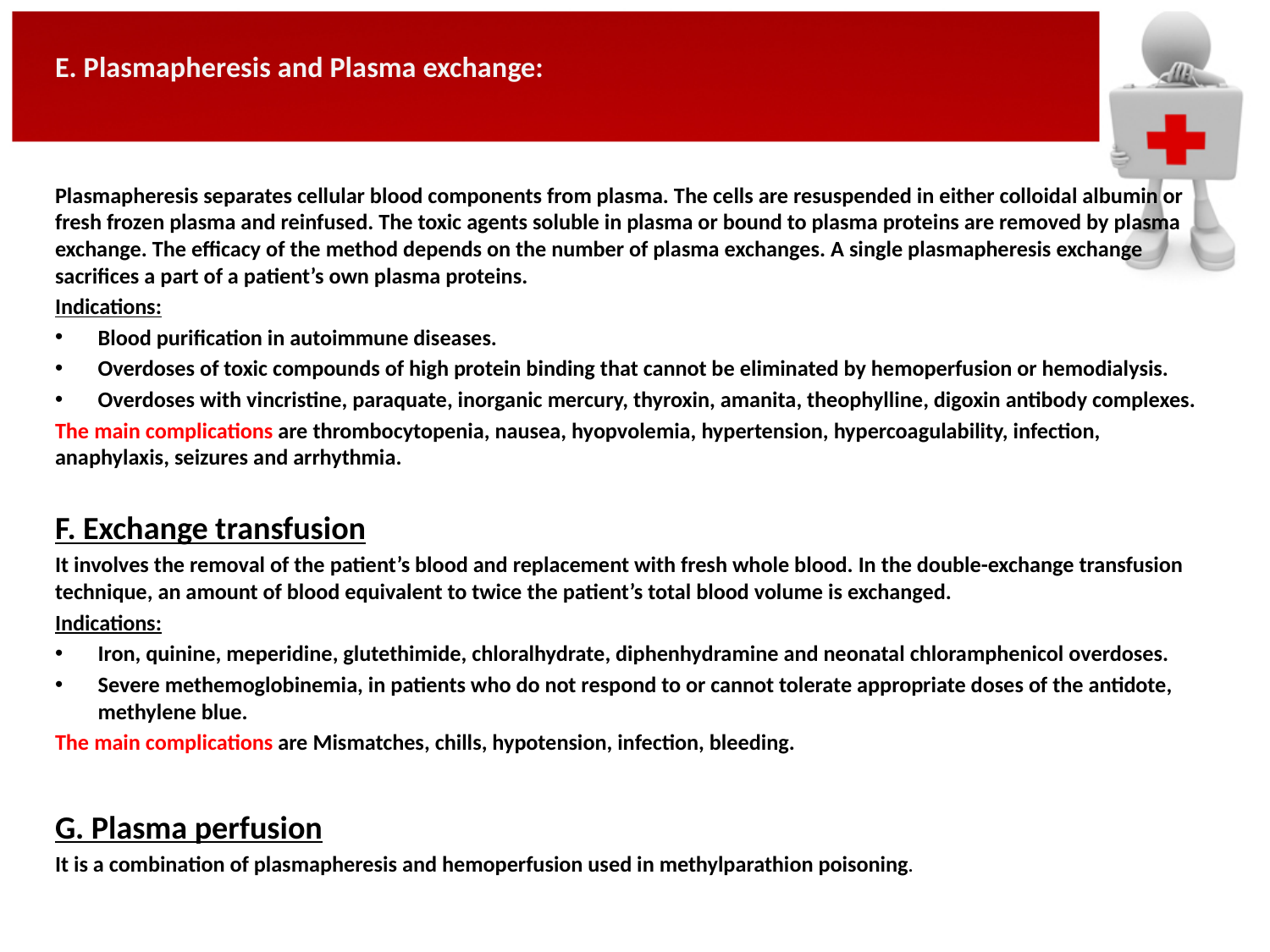

E. Plasmapheresis and Plasma exchange:

Plasmapheresis separates cellular blood components from plasma. The cells are resuspended in either colloidal albumin or fresh frozen plasma and reinfused. The toxic agents soluble in plasma or bound to plasma proteins are removed by plasma exchange. The efficacy of the method depends on the number of plasma exchanges. A single plasmapheresis exchange sacrifices a part of a patient’s own plasma proteins.
Indications:
Blood purification in autoimmune diseases.
Overdoses of toxic compounds of high protein binding that cannot be eliminated by hemoperfusion or hemodialysis.
Overdoses with vincristine, paraquate, inorganic mercury, thyroxin, amanita, theophylline, digoxin antibody complexes.
The main complications are thrombocytopenia, nausea, hyopvolemia, hypertension, hypercoagulability, infection, anaphylaxis, seizures and arrhythmia.

F. Exchange transfusion
It involves the removal of the patient’s blood and replacement with fresh whole blood. In the double-exchange transfusion technique, an amount of blood equivalent to twice the patient’s total blood volume is exchanged.
Indications:
Iron, quinine, meperidine, glutethimide, chloralhydrate, diphenhydramine and neonatal chloramphenicol overdoses.
Severe methemoglobinemia, in patients who do not respond to or cannot tolerate appropriate doses of the antidote, methylene blue.
The main complications are Mismatches, chills, hypotension, infection, bleeding.

G. Plasma perfusion
It is a combination of plasmapheresis and hemoperfusion used in methylparathion poisoning.